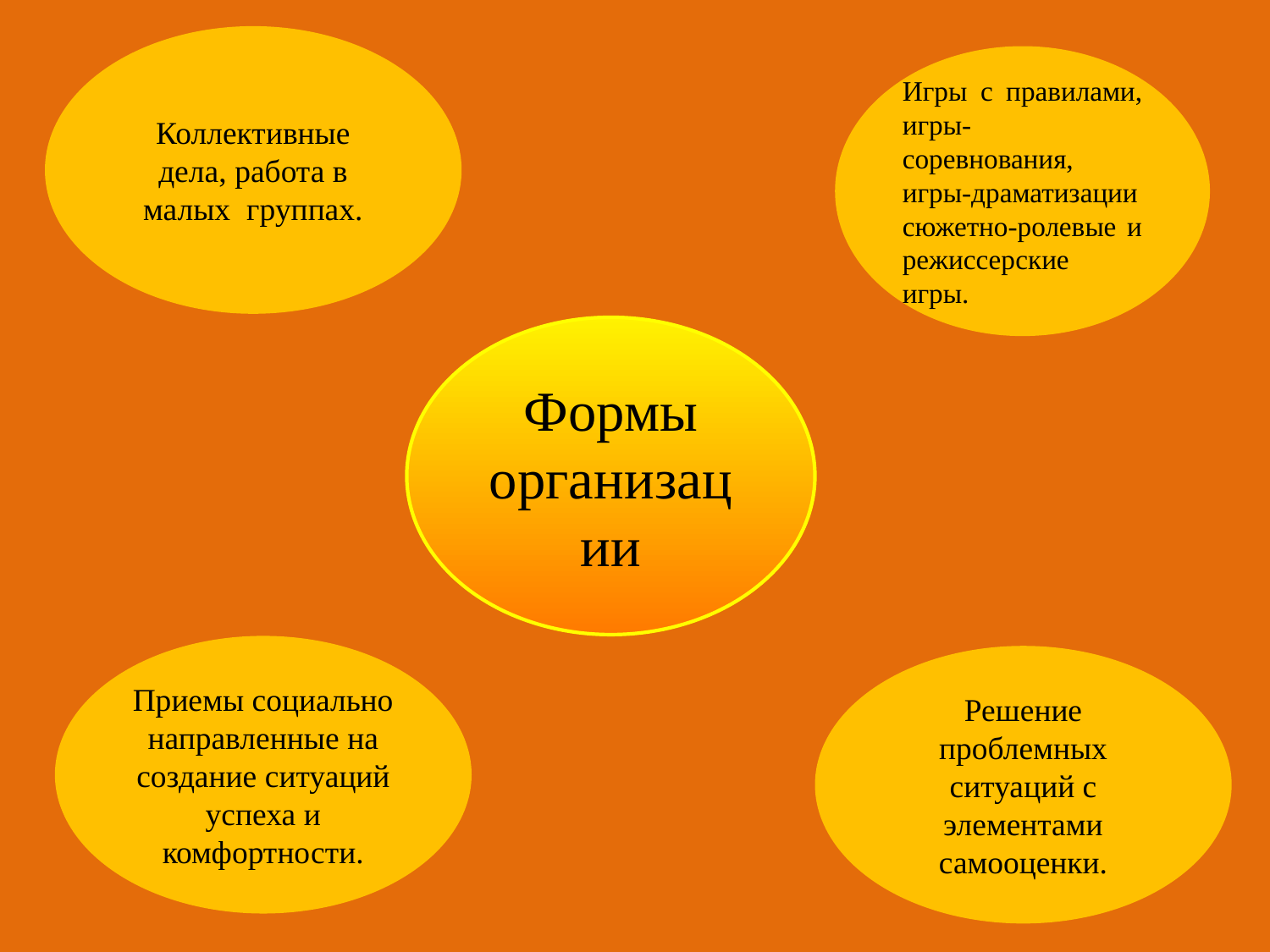

Коллективные дела, работа в малых  группах.
Игры с правилами, игры-соревнования, игры-драматизации сюжетно-ролевые и режиссерские игры.
Формы организации
Приемы социально направленные на создание ситуаций успеха и комфортности.
Решение проблемных ситуаций с элементами самооценки.